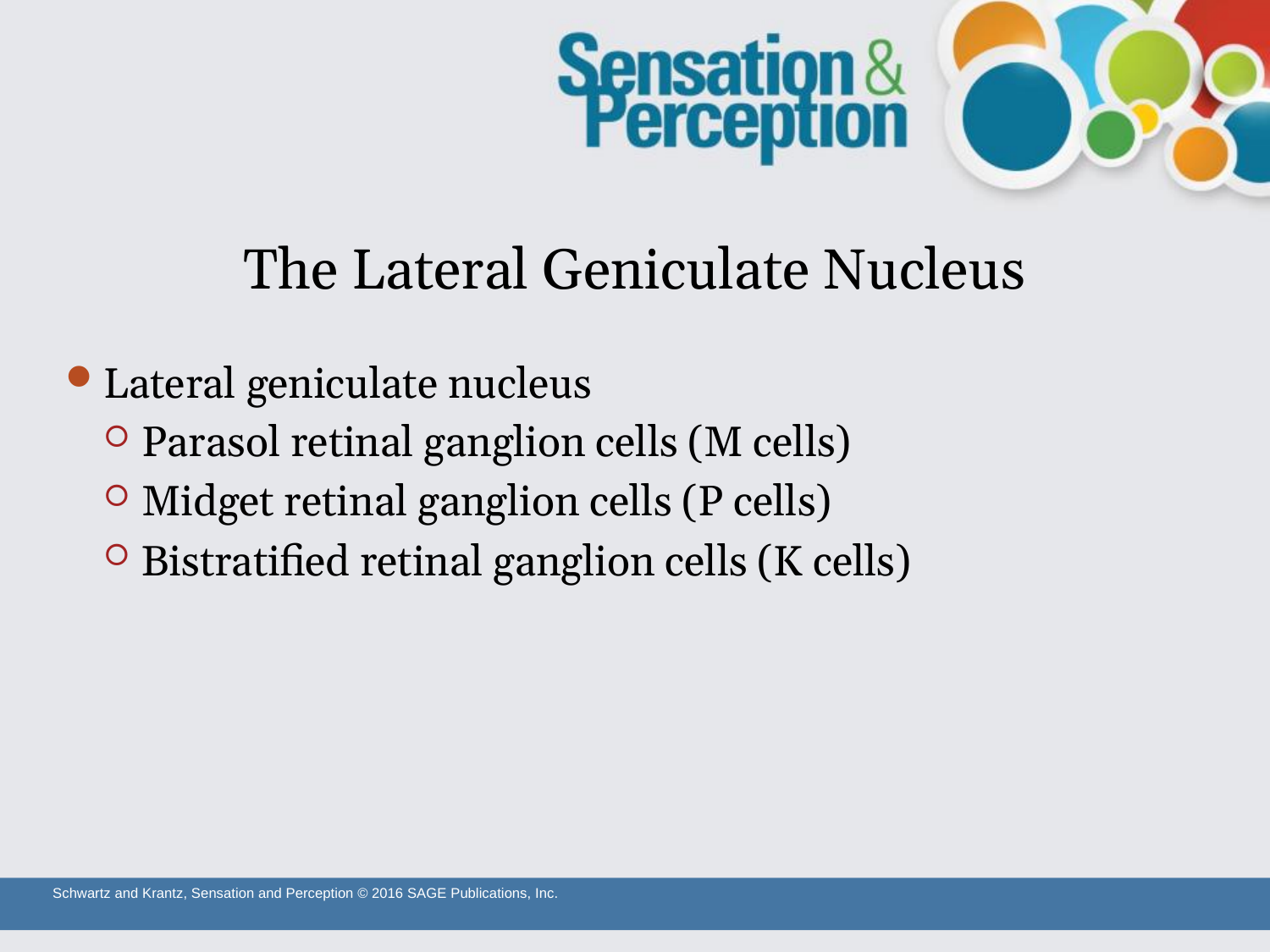

# The Lateral Geniculate Nucleus
Lateral geniculate nucleus
Parasol retinal ganglion cells (M cells)
Midget retinal ganglion cells (P cells)
Bistratified retinal ganglion cells (K cells)
Schwartz and Krantz, Sensation and Perception © 2016 SAGE Publications, Inc.